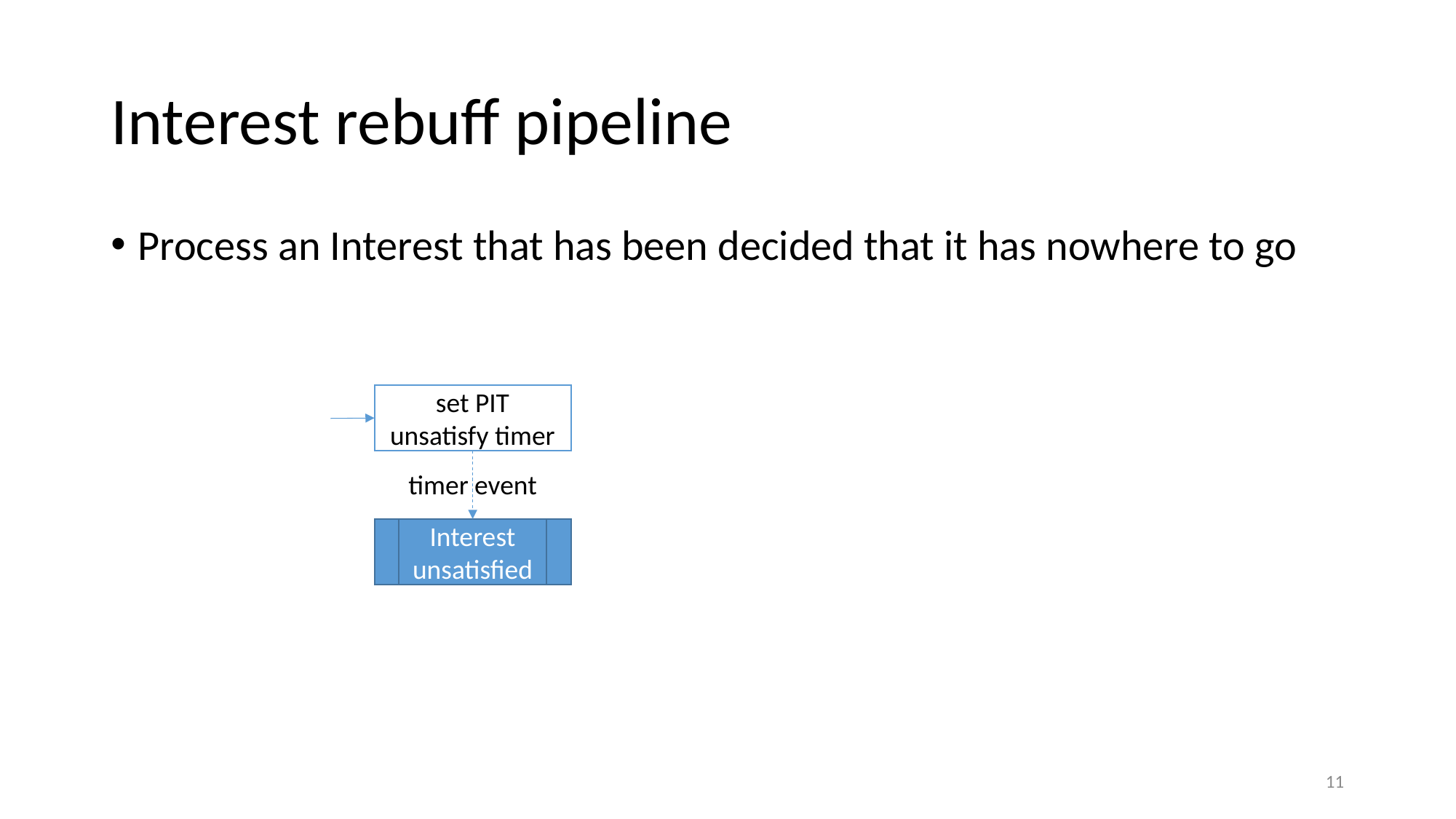

# Interest rebuff pipeline
Process an Interest that has been decided that it has nowhere to go
set PIT unsatisfy timer
timer event
Interest unsatisfied
11